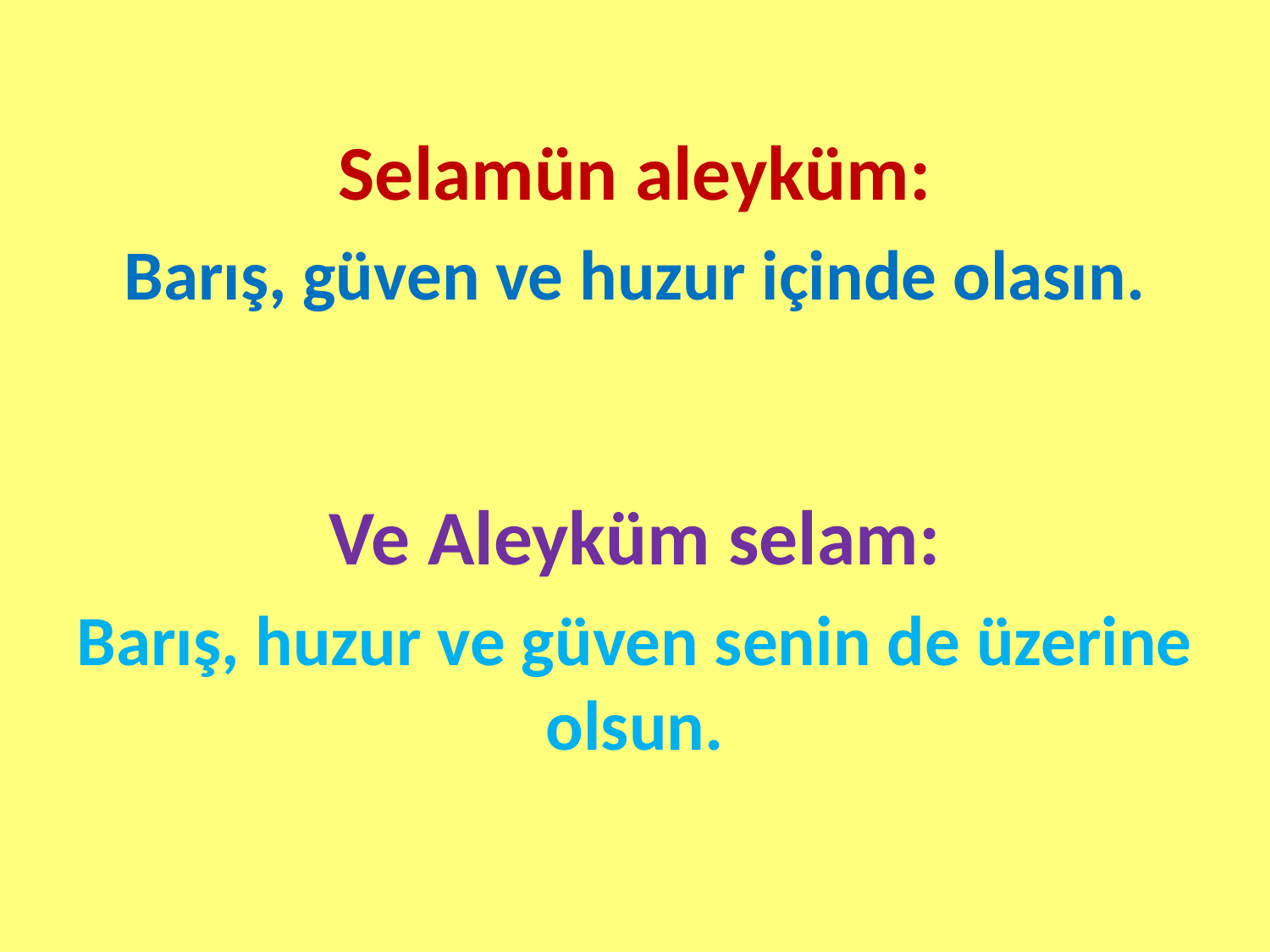

Selamün aleyküm:
Barış, güven ve huzur içinde olasın.

Ve Aleyküm selam:
Barış, huzur ve güven senin de üzerine olsun.